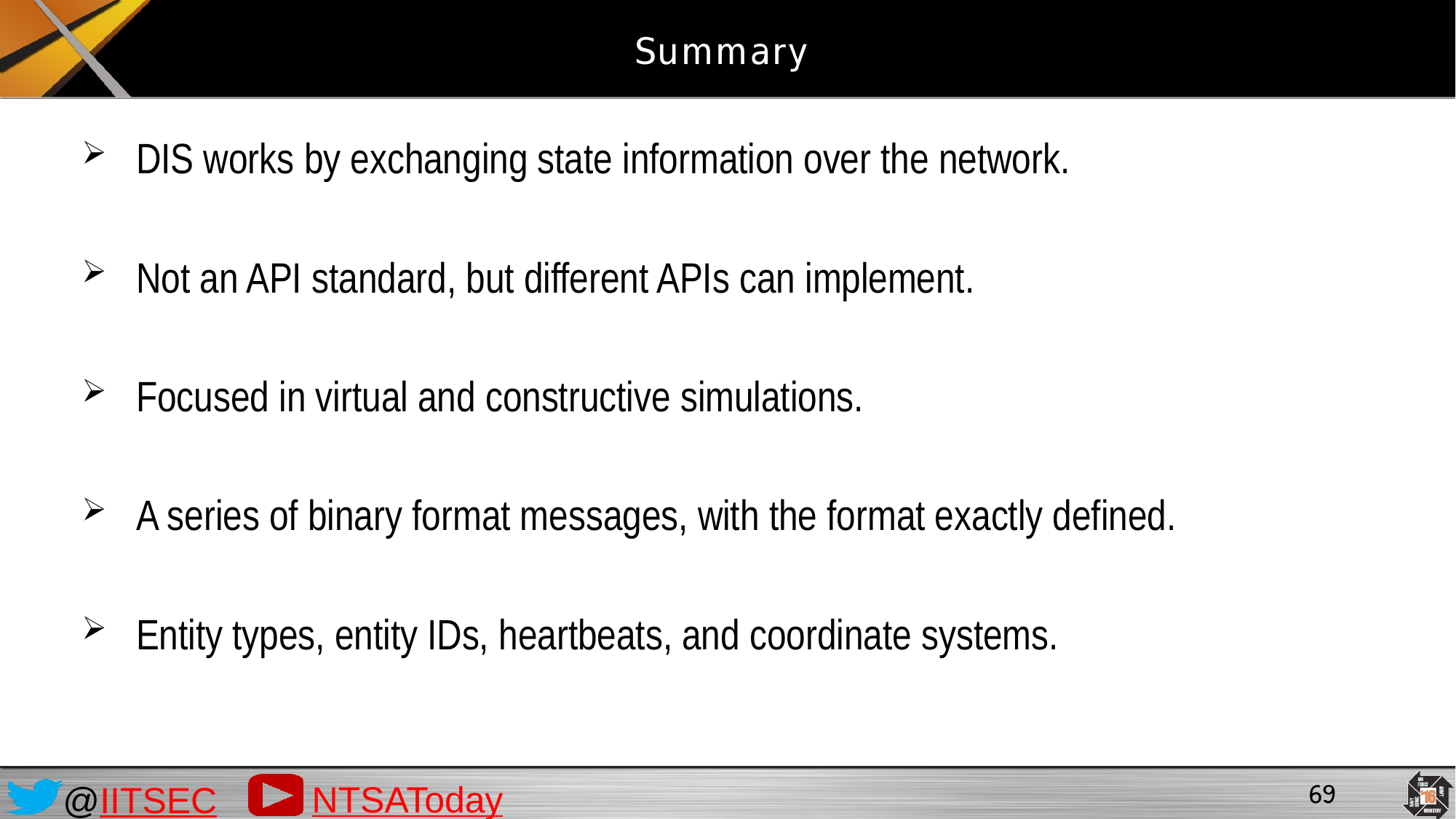

# Summary
DIS works by exchanging state information over the network.

Not an API standard, but different APIs can implement.

Focused in virtual and constructive simulations.

A series of binary format messages, with the format exactly defined.

Entity types, entity IDs, heartbeats, and coordinate systems.
69